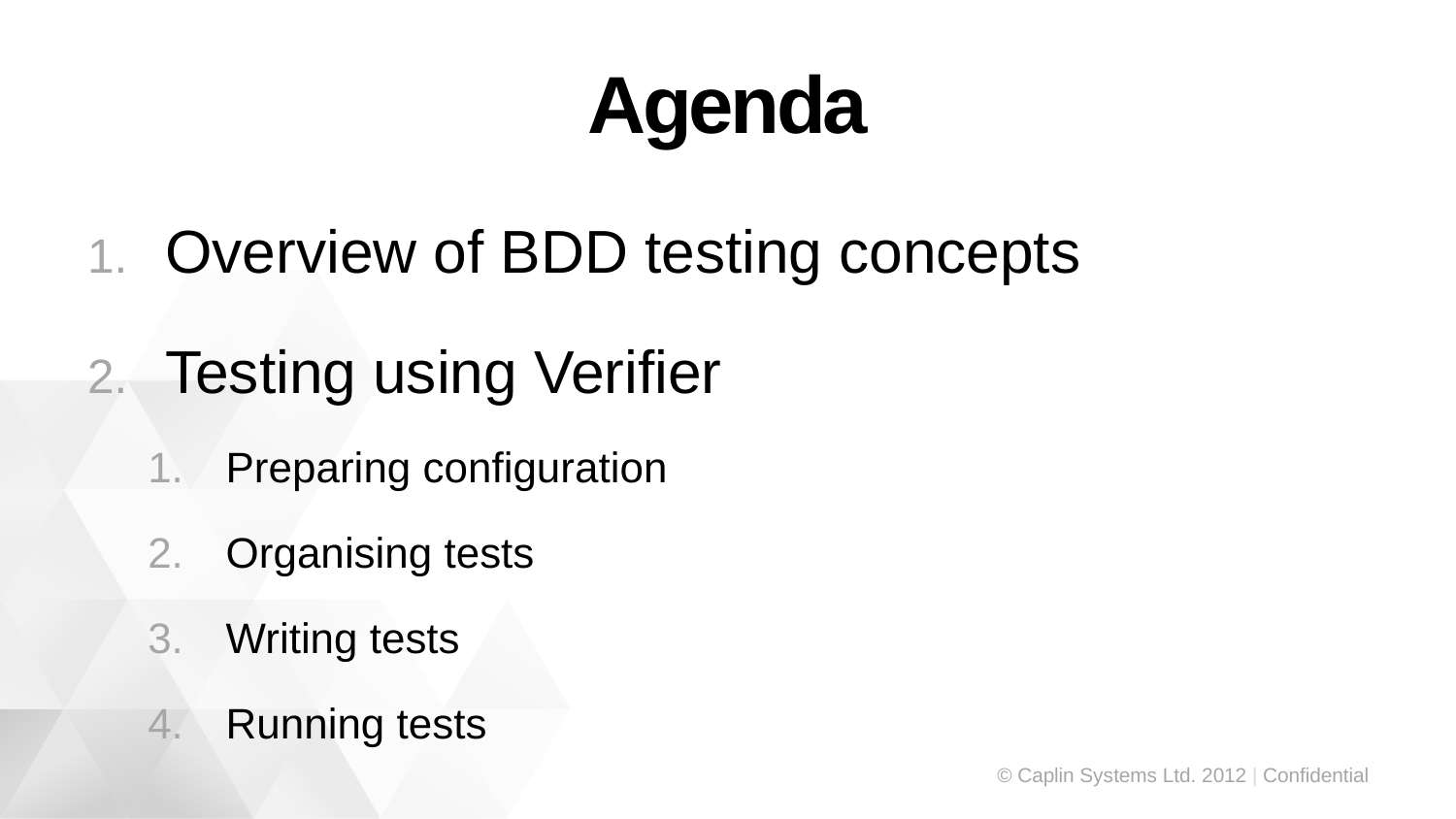

# Agenda
Overview of BDD testing concepts
Testing using Verifier
Preparing configuration
Organising tests
Writing tests
Running tests